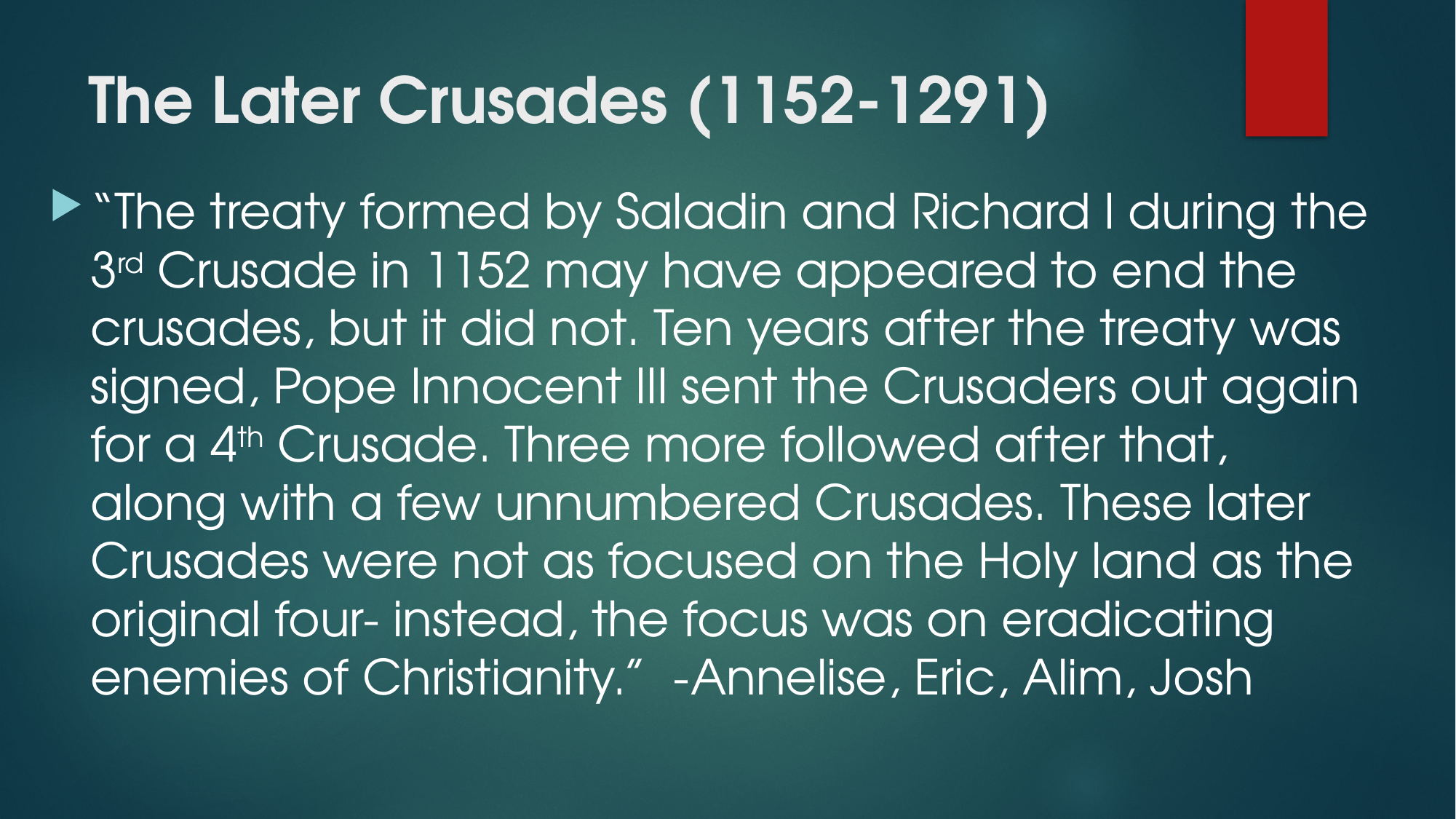

# The Later Crusades (1152-1291)
“The treaty formed by Saladin and Richard I during the 3rd Crusade in 1152 may have appeared to end the crusades, but it did not. Ten years after the treaty was signed, Pope Innocent III sent the Crusaders out again for a 4th Crusade. Three more followed after that, along with a few unnumbered Crusades. These later Crusades were not as focused on the Holy land as the original four- instead, the focus was on eradicating enemies of Christianity.”  -Annelise, Eric, Alim, Josh